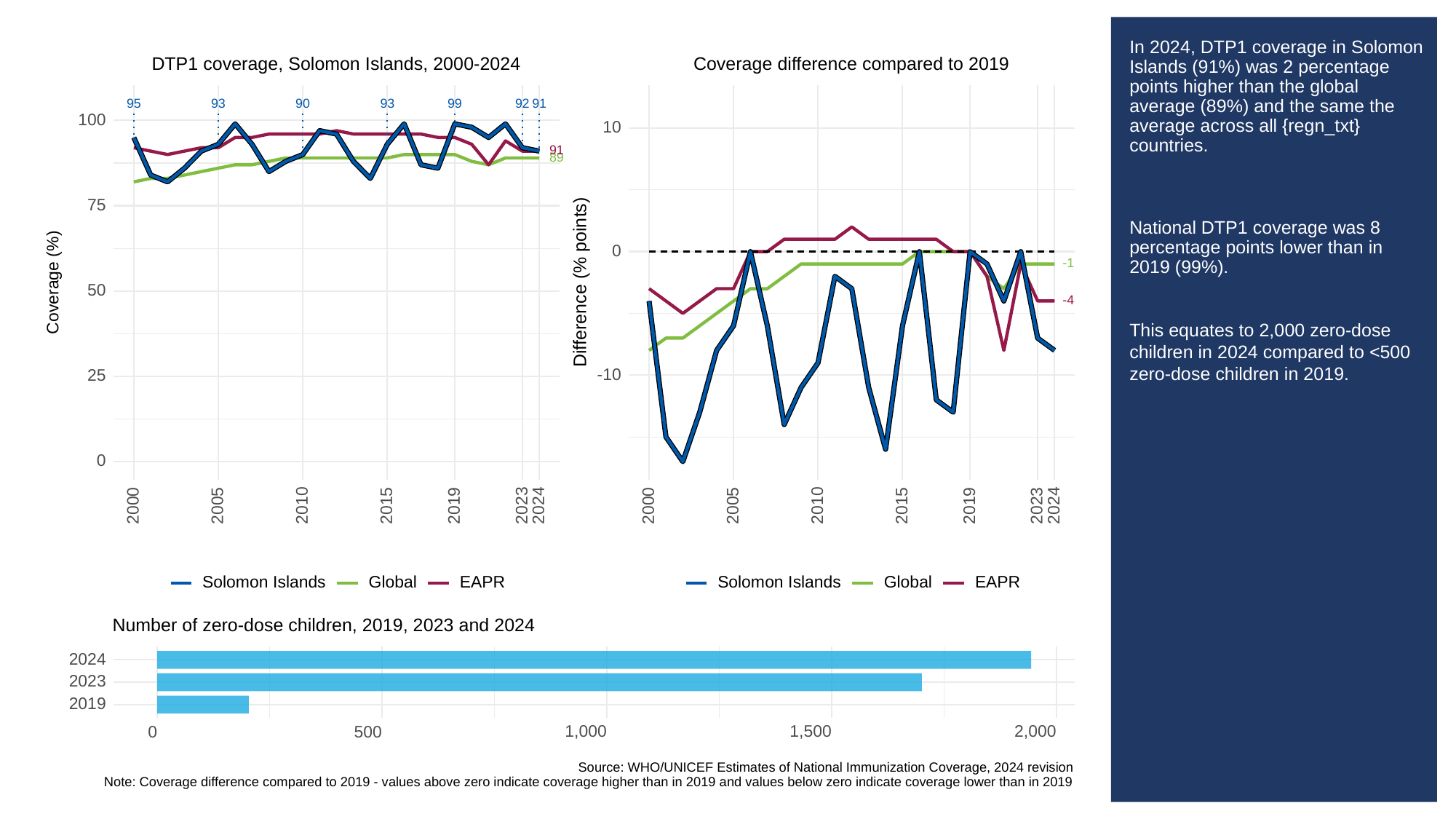

# In 2024, DTP1 coverage in Solomon Islands (91%) was 2 percentage points higher than the global average (89%) and the same the average across all {regn_txt} countries.

National DTP1 coverage was 8 percentage points lower than in 2019 (99%).

This equates to 2,000 zero-dose children in 2024 compared to <500 zero-dose children in 2019.

DTP1 coverage, Solomon Islands, 2000-2024
Coverage difference compared to 2019

93
93
95
90
99
92
91

100

10

91
89

75

0

-1
Difference (% points)
Coverage (%)
50

-4

-10
25

0

2023
2023
2000
2005
2010
2015
2019
2024
2000
2005
2010
2015
2019
2024
Solomon Islands
Global
Solomon Islands
Global
EAPR
EAPR

Number of zero-dose children, 2019, 2023 and 2024

2024

2023

2019

1,000
1,500
2,000
0
500
Source: WHO/UNICEF Estimates of National Immunization Coverage, 2024 revision
Note: Coverage difference compared to 2019 - values above zero indicate coverage higher than in 2019 and values below zero indicate coverage lower than in 2019